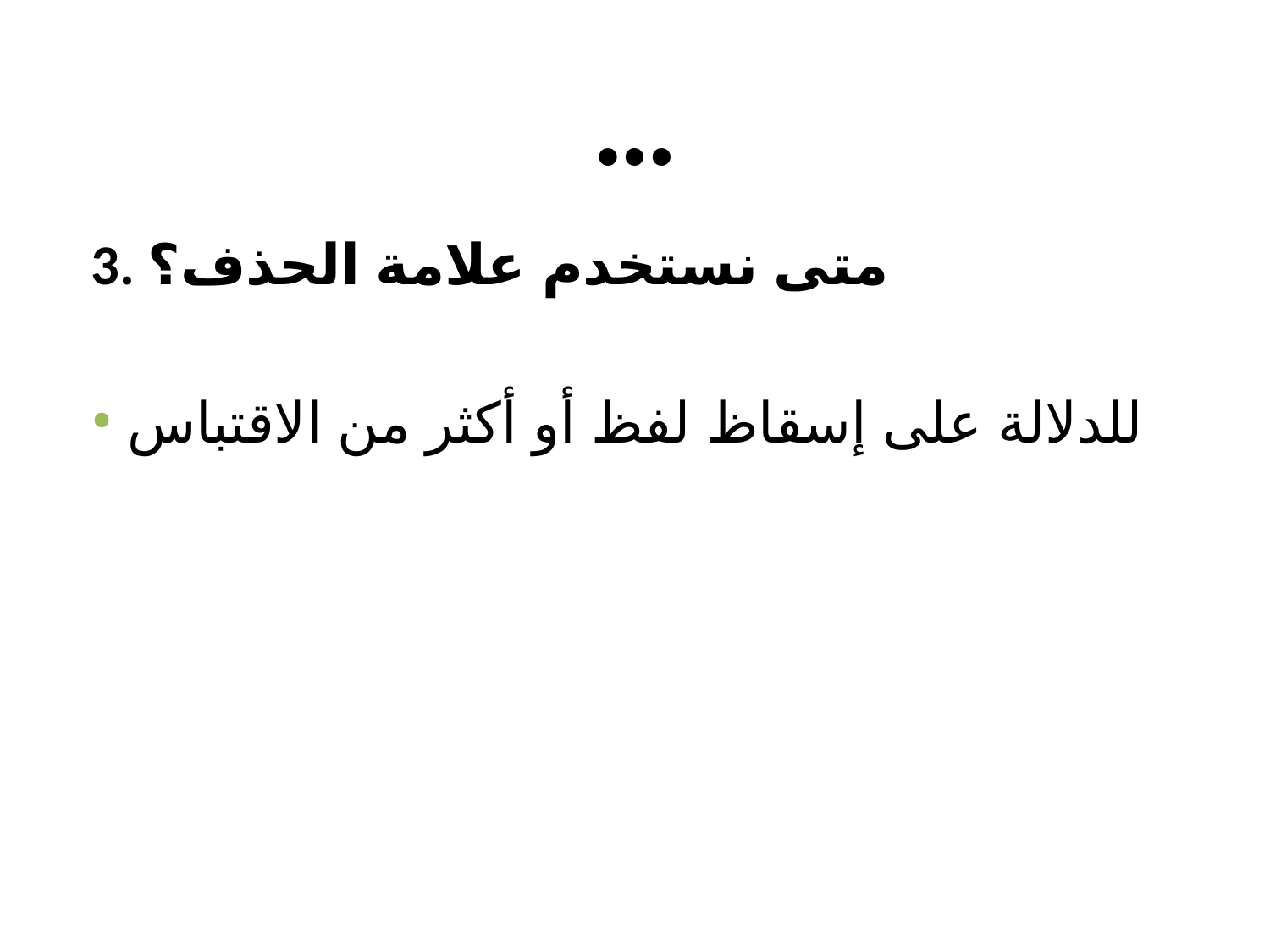

# …
3. متى نستخدم علامة الحذف؟

للدلالة على إسقاظ لفظ أو أكثر من الاقتباس